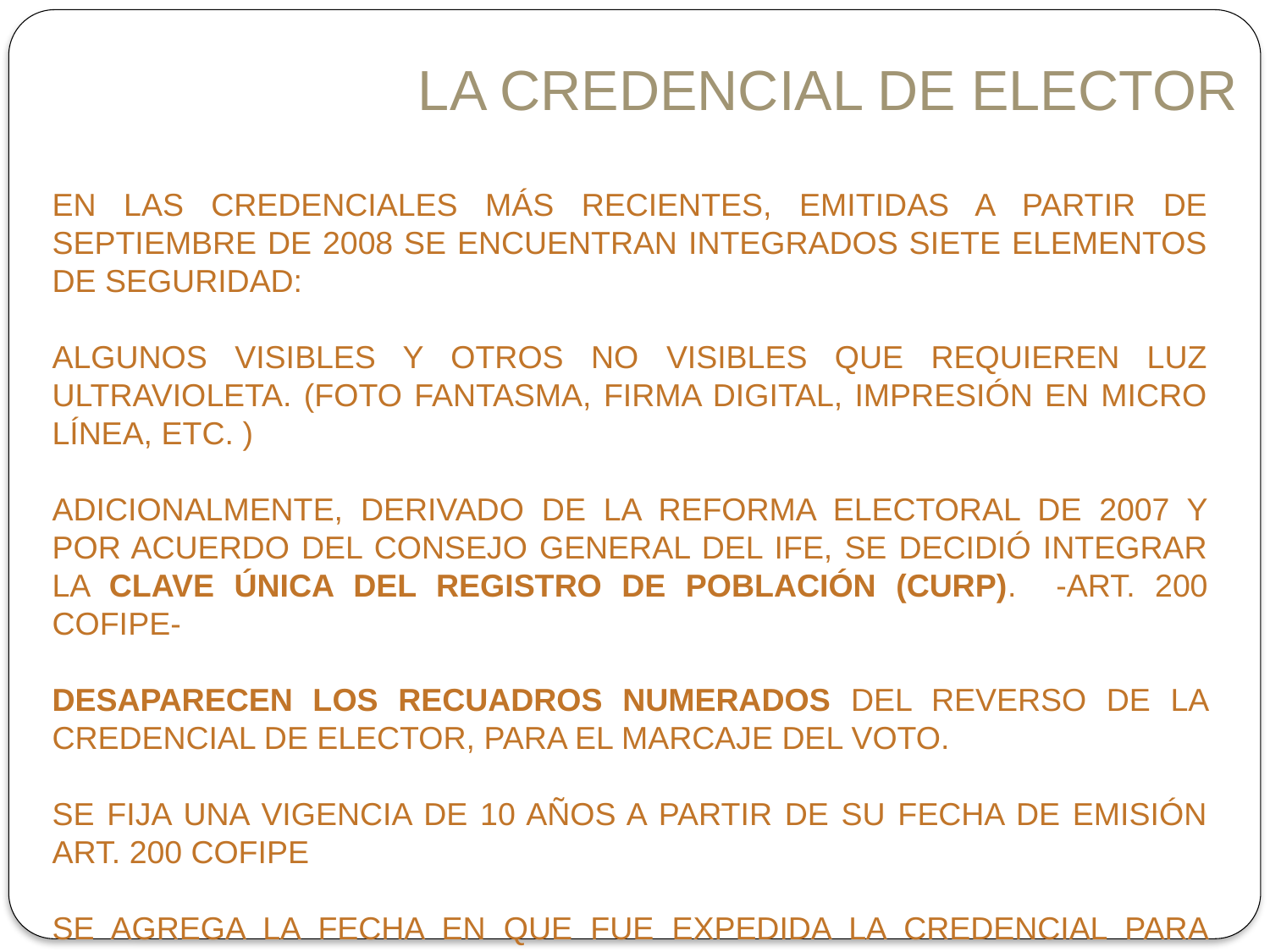

LA CREDENCIAL DE ELECTOR
EN LAS CREDENCIALES MÁS RECIENTES, EMITIDAS A PARTIR DE SEPTIEMBRE DE 2008 SE ENCUENTRAN INTEGRADOS SIETE ELEMENTOS DE SEGURIDAD:

ALGUNOS VISIBLES Y OTROS NO VISIBLES QUE REQUIEREN LUZ ULTRAVIOLETA. (FOTO FANTASMA, FIRMA DIGITAL, IMPRESIÓN EN MICRO LÍNEA, ETC. )

ADICIONALMENTE, DERIVADO DE LA REFORMA ELECTORAL DE 2007 Y POR ACUERDO DEL CONSEJO GENERAL DEL IFE, SE DECIDIÓ INTEGRAR LA CLAVE ÚNICA DEL REGISTRO DE POBLACIÓN (CURP).  -ART. 200 COFIPE-

DESAPARECEN LOS RECUADROS NUMERADOS DEL REVERSO DE LA CREDENCIAL DE ELECTOR, PARA EL MARCAJE DEL VOTO.

SE FIJA UNA VIGENCIA DE 10 AÑOS A PARTIR DE SU FECHA DE EMISIÓN ART. 200 COFIPE

SE AGREGA LA FECHA EN QUE FUE EXPEDIDA LA CREDENCIAL PARA VOTAR